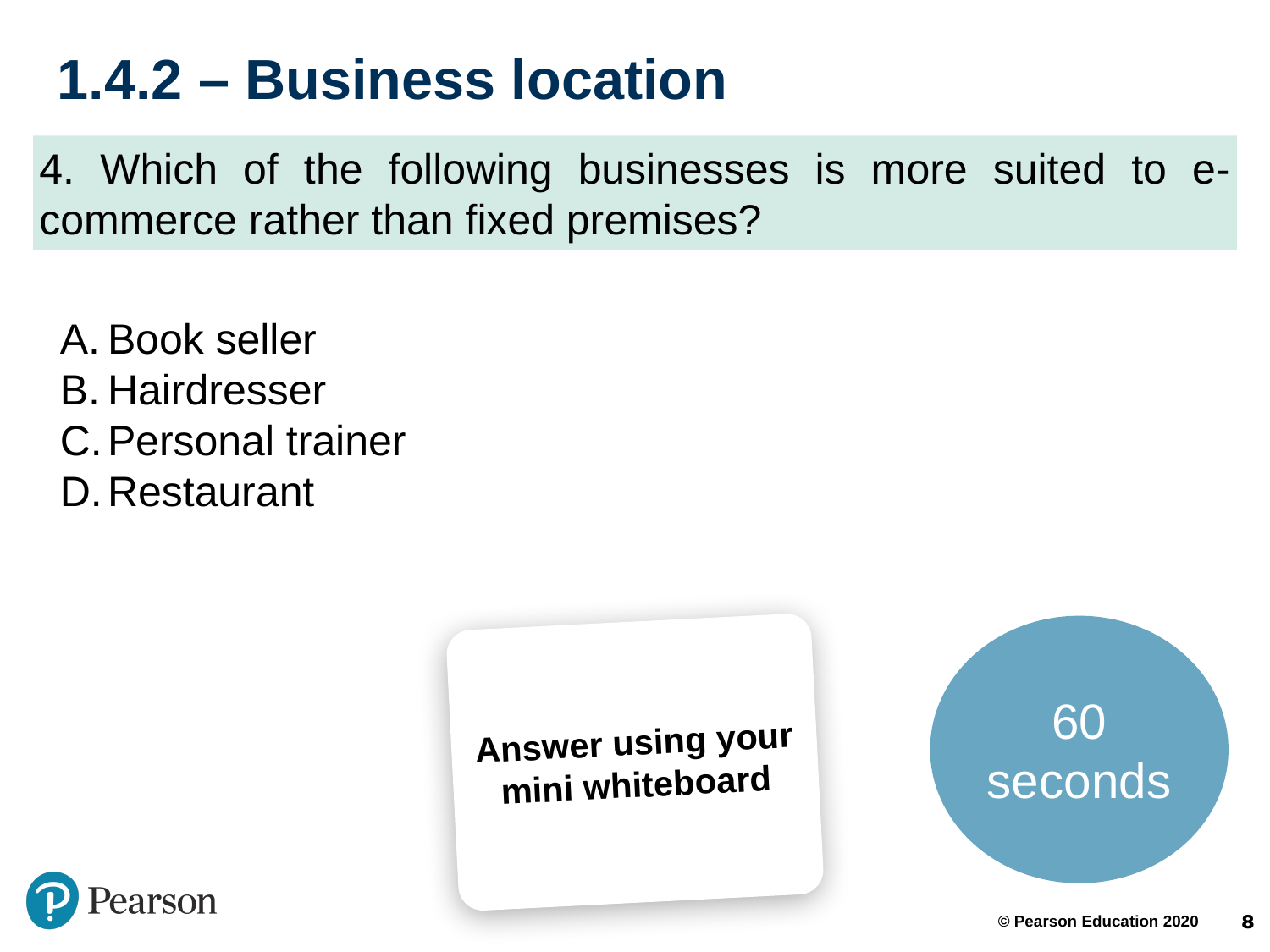

# 1.4.2 – Business location
4. Which of the following businesses is more suited to e-commerce rather than fixed premises?

Book seller
Hairdresser
Personal trainer
Restaurant

60 seconds

Answer using your mini whiteboard

8